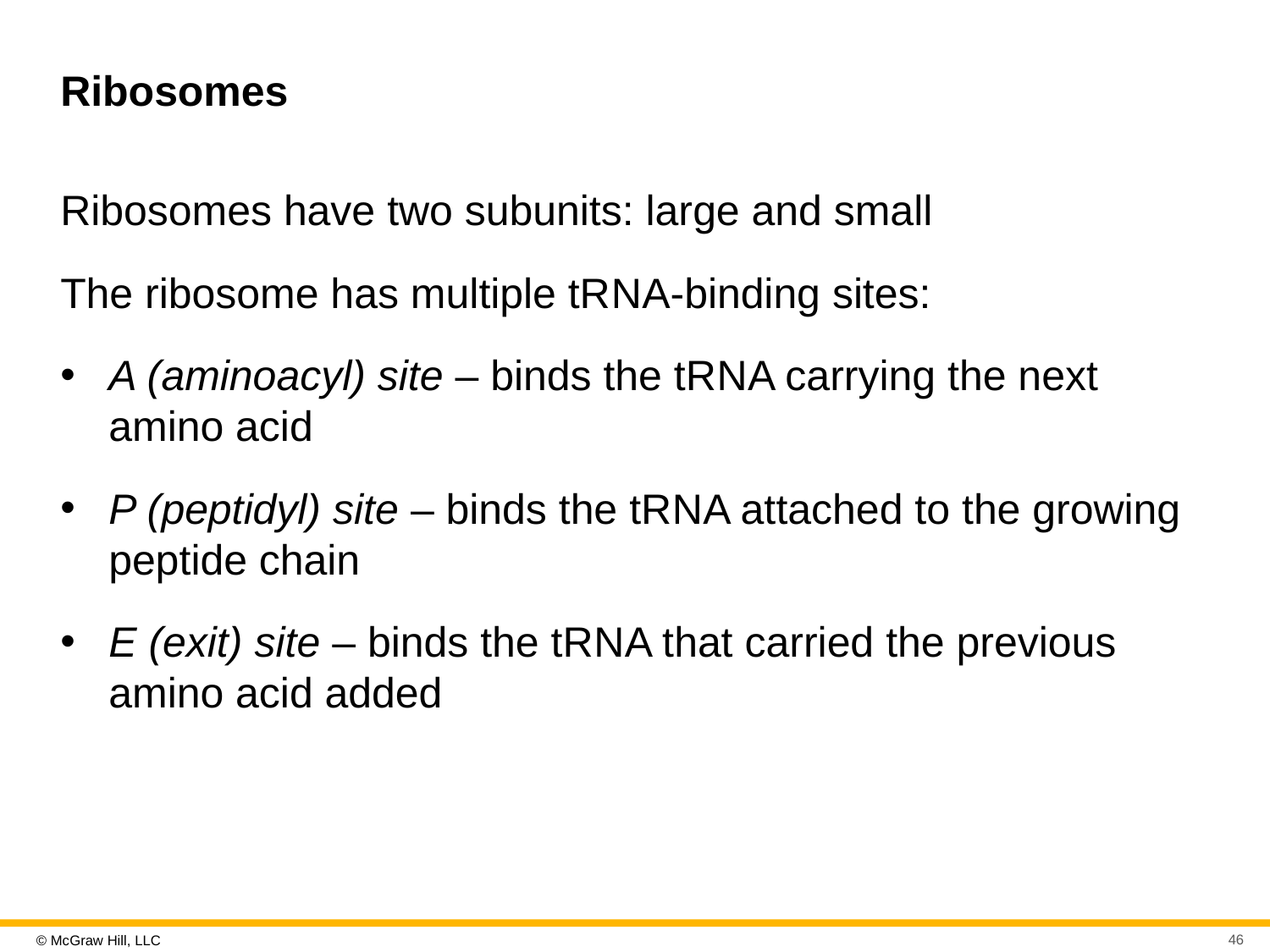

# Ribosomes
Ribosomes have two subunits: large and small
The ribosome has multiple tR N A-binding sites:
A (aminoacyl) site – binds the tR N A carrying the next amino acid
P (peptidyl) site – binds the tR N A attached to the growing peptide chain
E (exit) site – binds the tR N A that carried the previous amino acid added
46